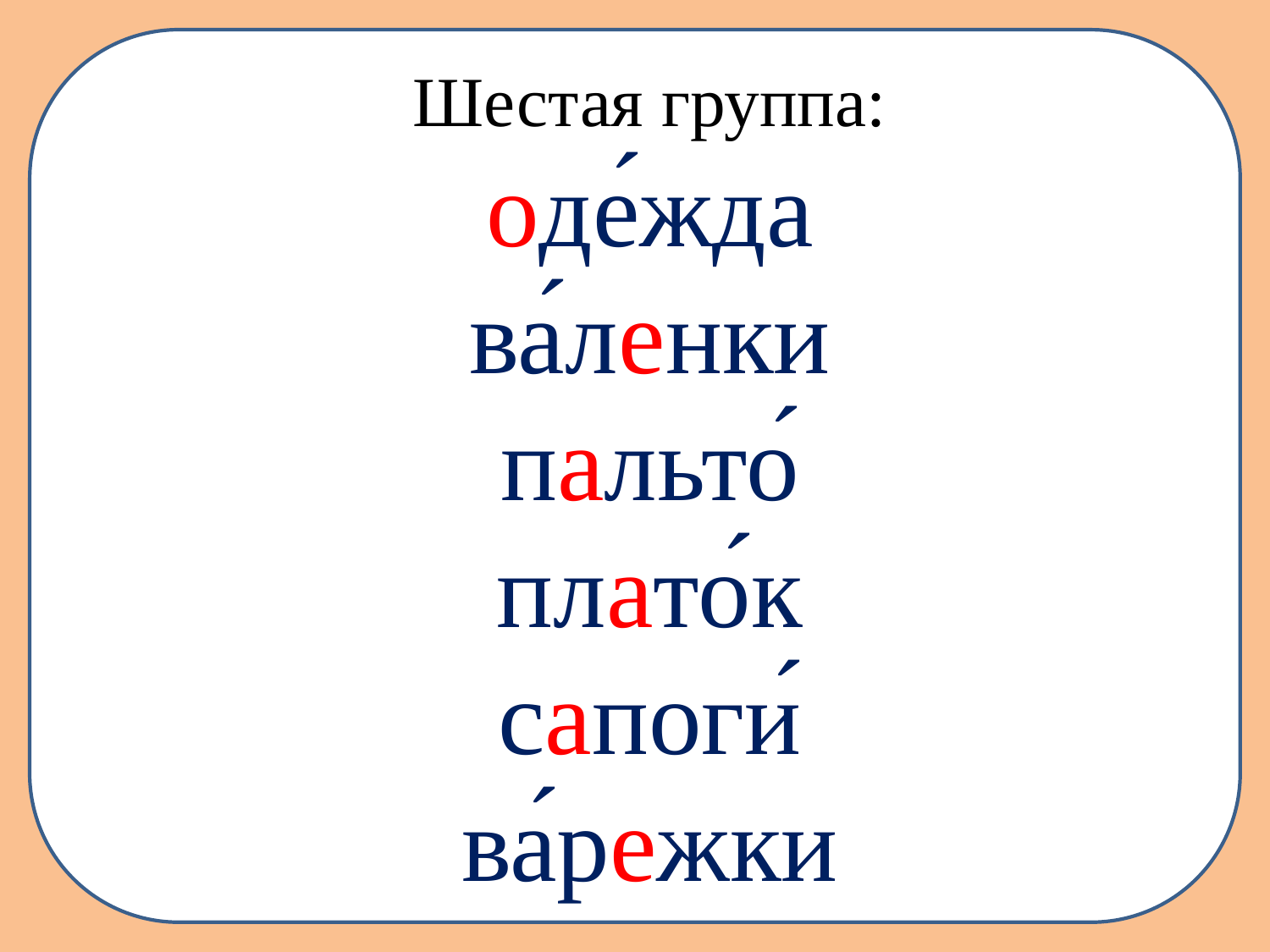

Шестая группа:
оде́жда
ва́ленки
пальто́
плато́к
сапоги́
ва́режки